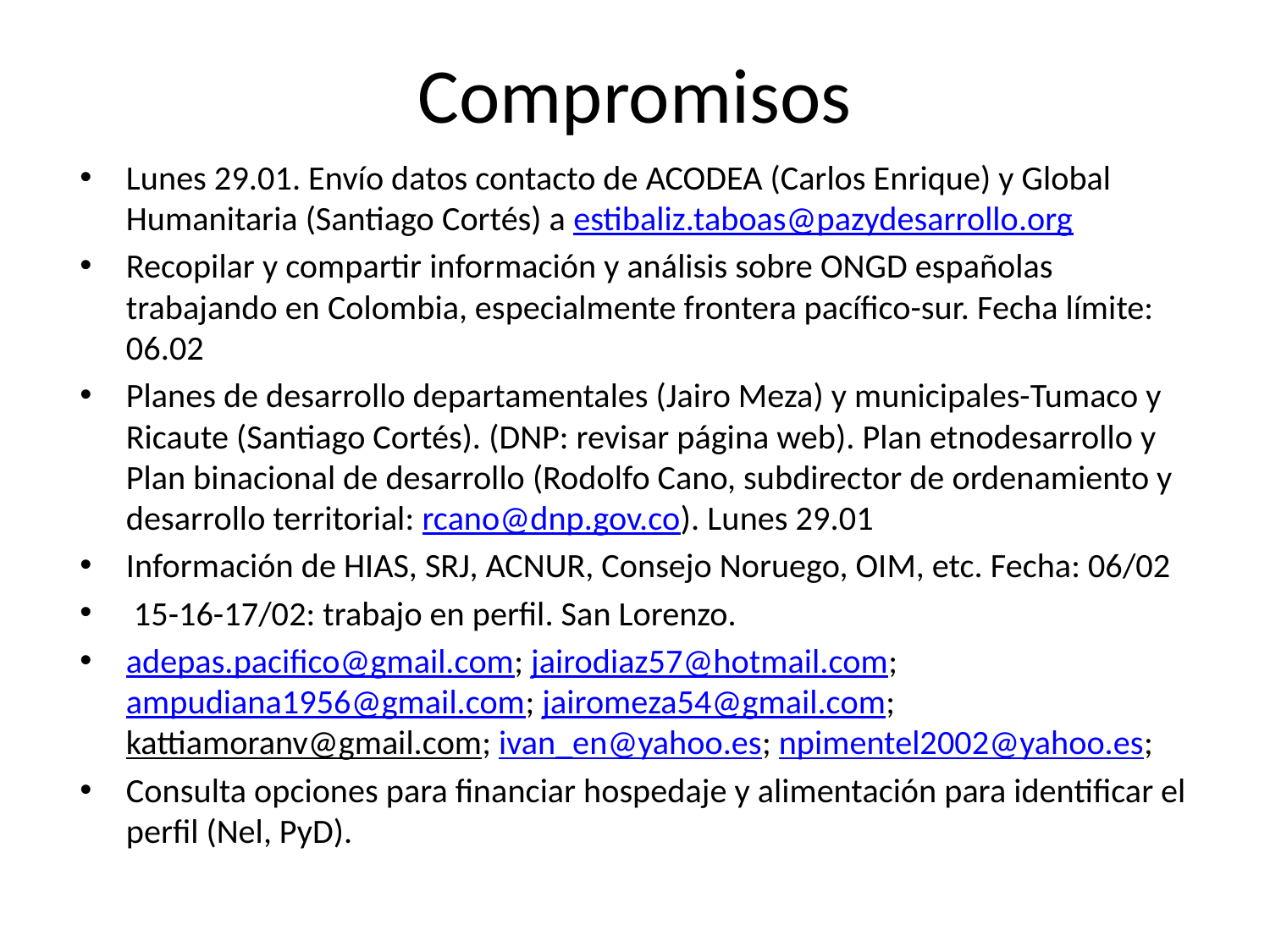

# Compromisos
Lunes 29.01. Envío datos contacto de ACODEA (Carlos Enrique) y Global Humanitaria (Santiago Cortés) a estibaliz.taboas@pazydesarrollo.org
Recopilar y compartir información y análisis sobre ONGD españolas trabajando en Colombia, especialmente frontera pacífico-sur. Fecha límite: 06.02
Planes de desarrollo departamentales (Jairo Meza) y municipales-Tumaco y Ricaute (Santiago Cortés). (DNP: revisar página web). Plan etnodesarrollo y Plan binacional de desarrollo (Rodolfo Cano, subdirector de ordenamiento y desarrollo territorial: rcano@dnp.gov.co). Lunes 29.01
Información de HIAS, SRJ, ACNUR, Consejo Noruego, OIM, etc. Fecha: 06/02
 15-16-17/02: trabajo en perfil. San Lorenzo.
adepas.pacifico@gmail.com; jairodiaz57@hotmail.com; ampudiana1956@gmail.com; jairomeza54@gmail.com; kattiamoranv@gmail.com; ivan_en@yahoo.es; npimentel2002@yahoo.es;
Consulta opciones para financiar hospedaje y alimentación para identificar el perfil (Nel, PyD).